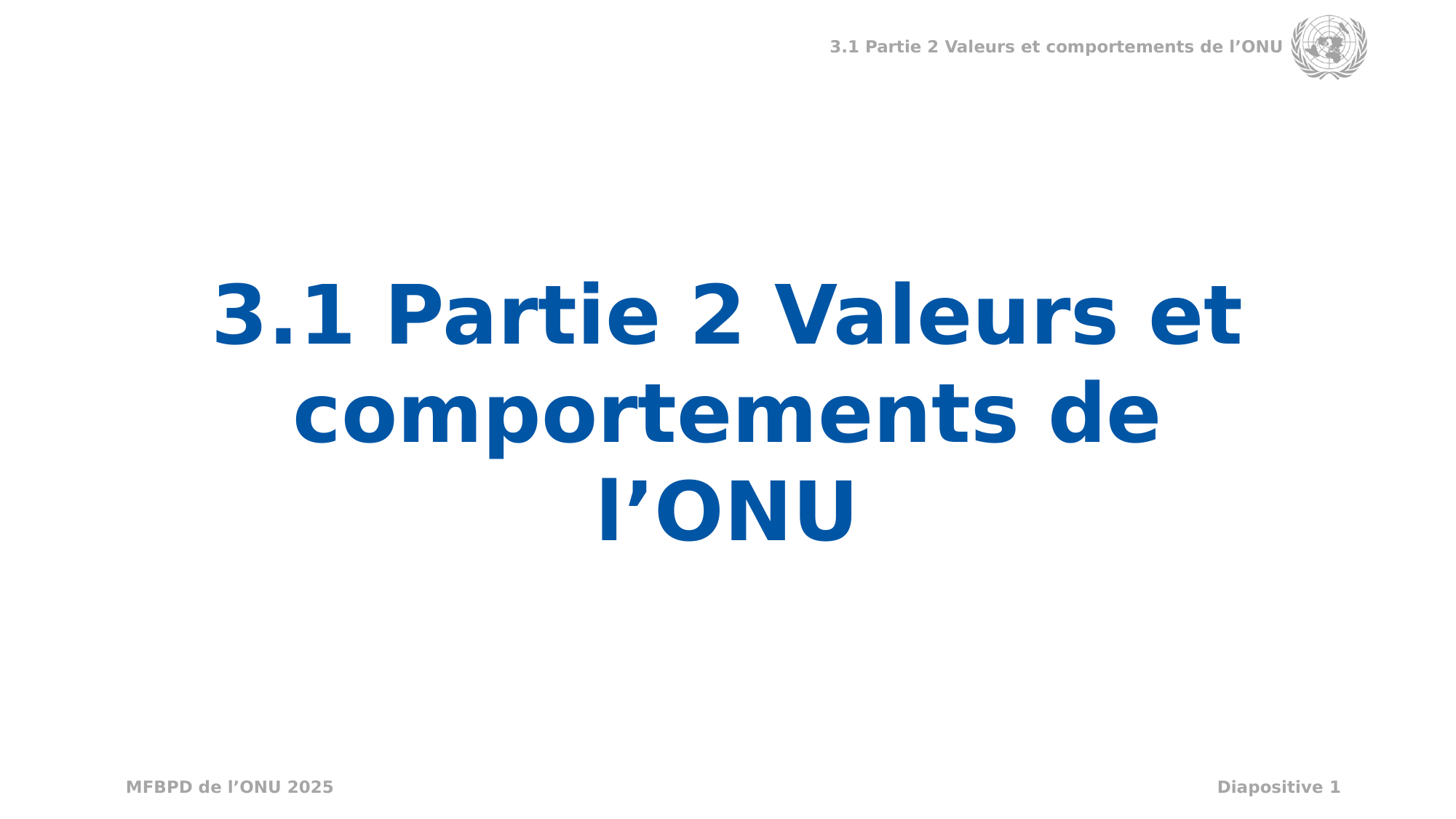

3.1 Partie 2 Valeurs et comportements de l’ONU